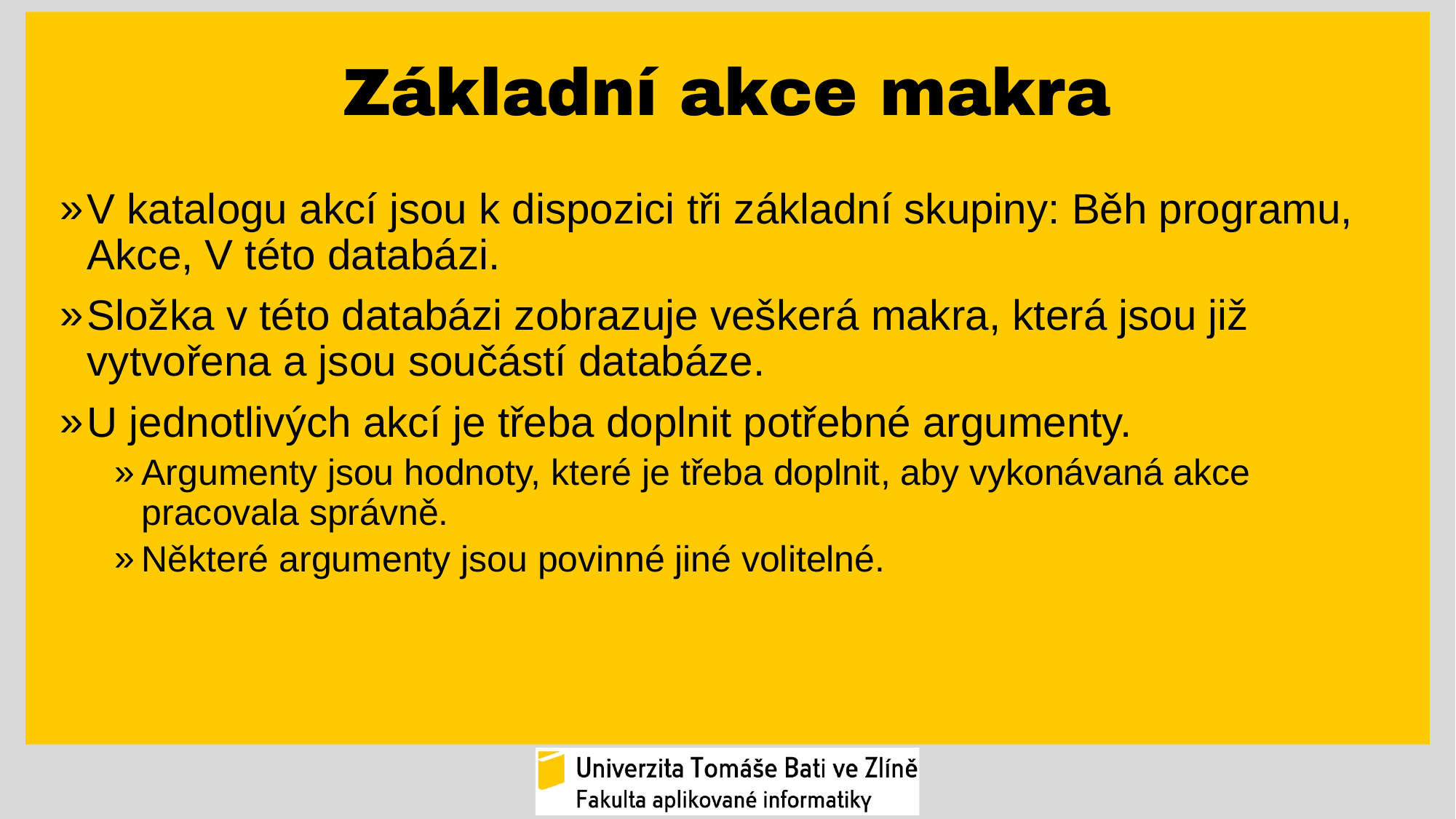

# Základní akce makra
V katalogu akcí jsou k dispozici tři základní skupiny: Běh programu, Akce, V této databázi.
Složka v této databázi zobrazuje veškerá makra, která jsou již vytvořena a jsou součástí databáze.
U jednotlivých akcí je třeba doplnit potřebné argumenty.
Argumenty jsou hodnoty, které je třeba doplnit, aby vykonávaná akce pracovala správně.
Některé argumenty jsou povinné jiné volitelné.